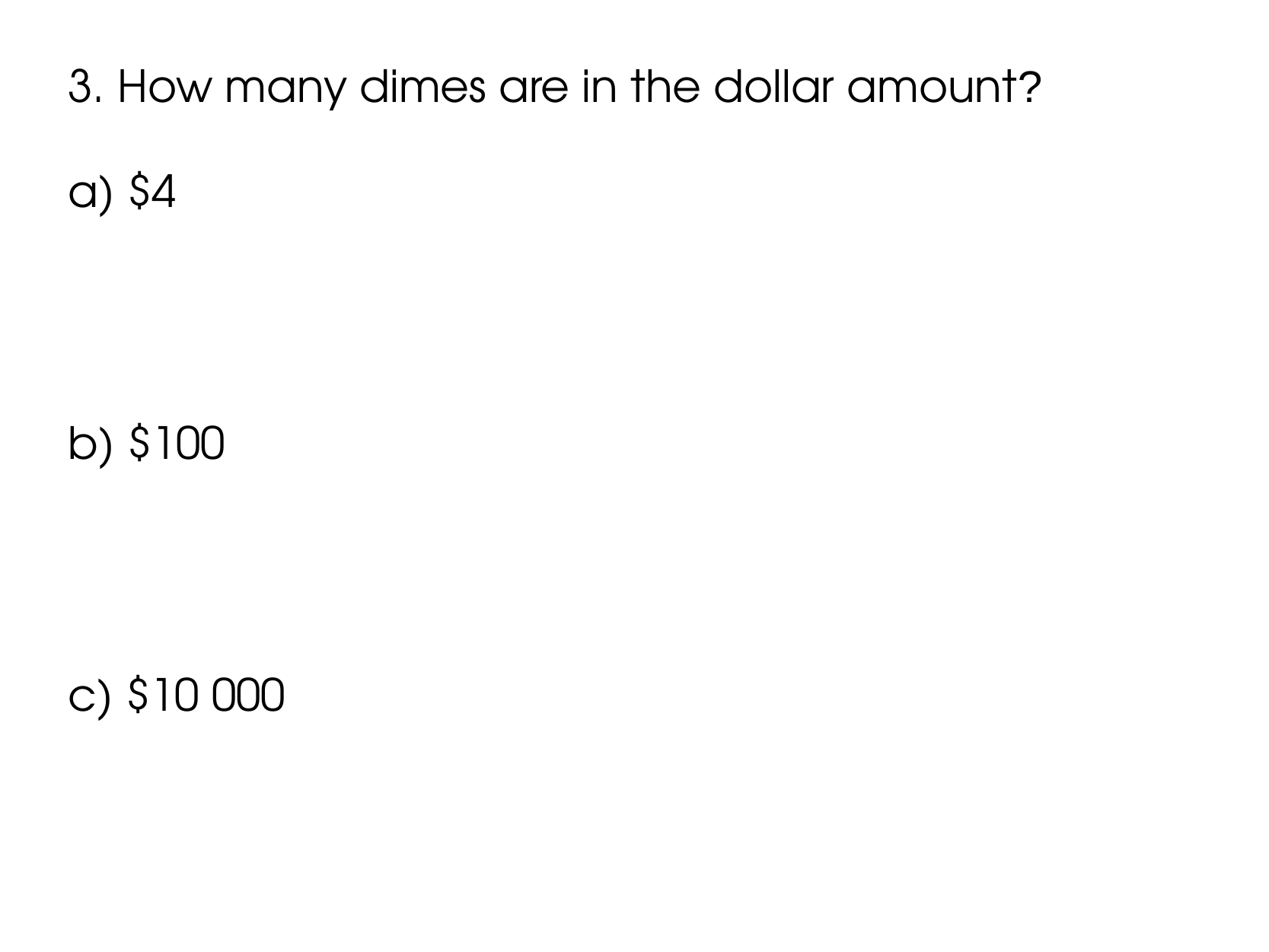

3. How many dimes are in the dollar amount?
a) $4
b) $100
c) $10 000